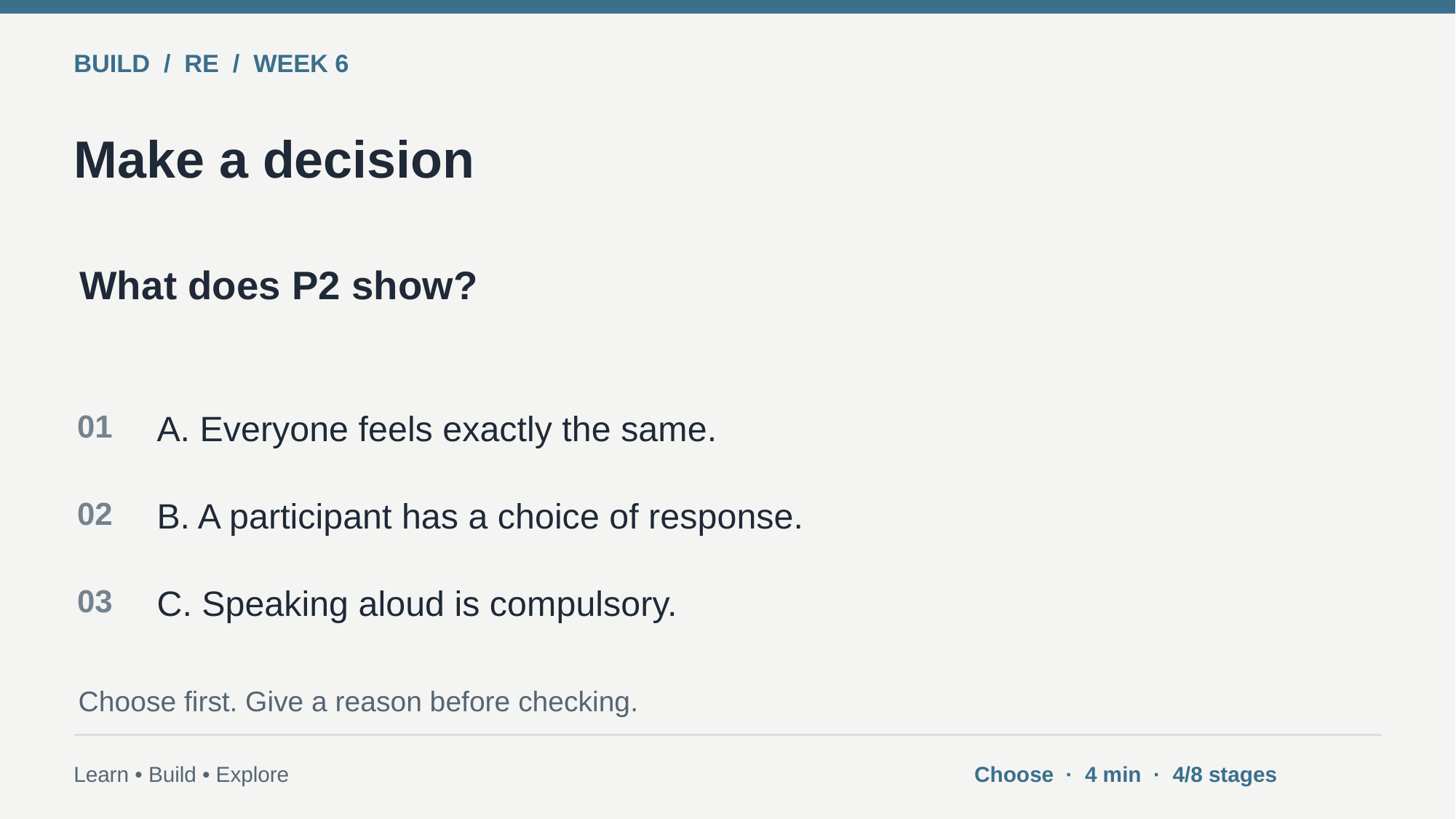

BUILD  /  RE  /  WEEK 6
Make a decision
What does P2 show?
01
A. Everyone feels exactly the same.
02
B. A participant has a choice of response.
03
C. Speaking aloud is compulsory.
Choose first. Give a reason before checking.

Learn • Build • Explore
Choose  ·  4 min  ·  4/8 stages